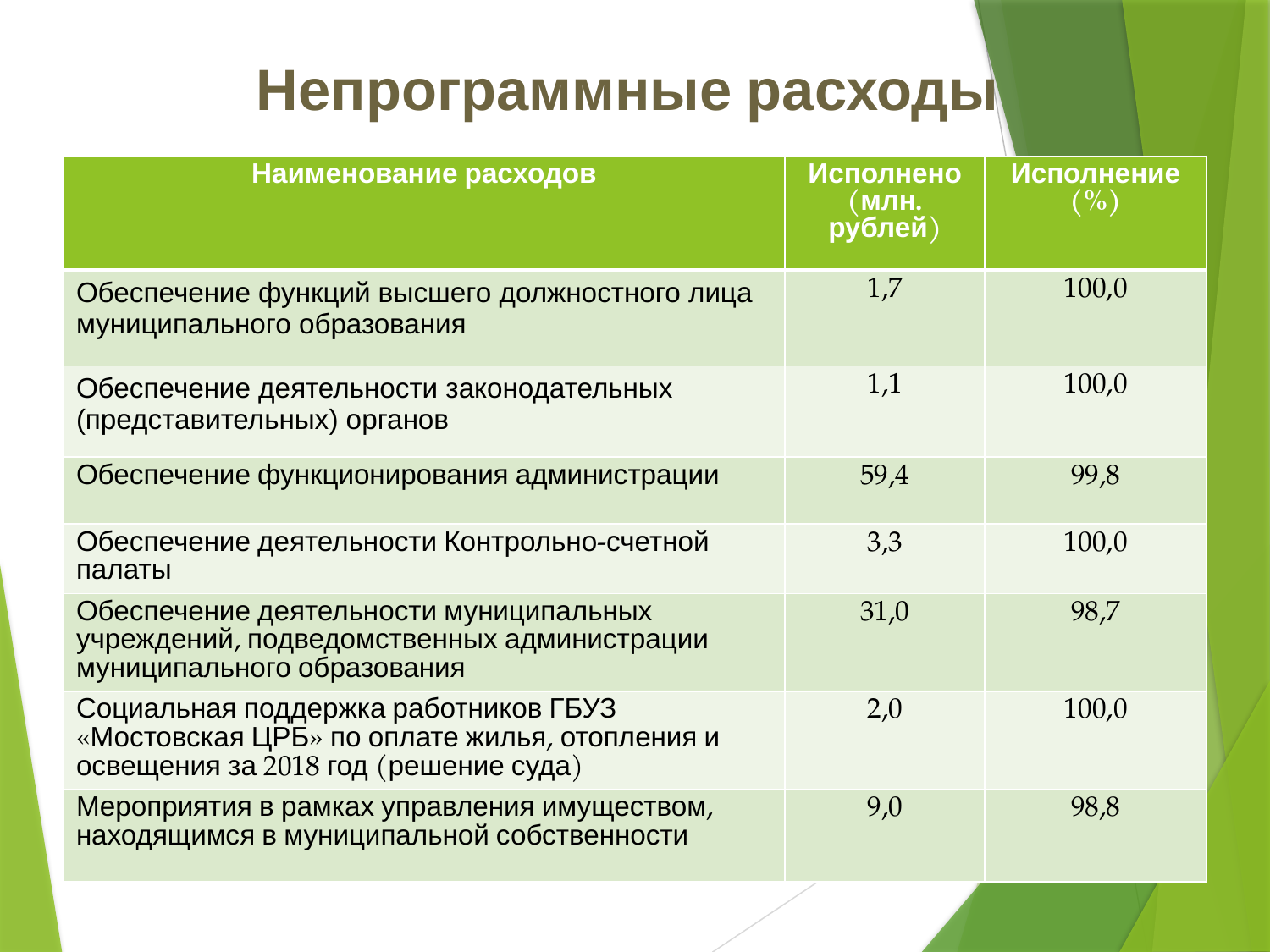

# Непрограммные расходы
| Наименование расходов | Исполнено (млн. рублей) | Исполнение (%) |
| --- | --- | --- |
| Обеспечение функций высшего должностного лица муниципального образования | 1,7 | 100,0 |
| Обеспечение деятельности законодательных (представительных) органов | 1,1 | 100,0 |
| Обеспечение функционирования администрации | 59,4 | 99,8 |
| Обеспечение деятельности Контрольно-счетной палаты | 3,3 | 100,0 |
| Обеспечение деятельности муниципальных учреждений, подведомственных администрации муниципального образования | 31,0 | 98,7 |
| Социальная поддержка работников ГБУЗ «Мостовская ЦРБ» по оплате жилья, отопления и освещения за 2018 год (решение суда) | 2,0 | 100,0 |
| Мероприятия в рамках управления имуществом, находящимся в муниципальной собственности | 9,0 | 98,8 |